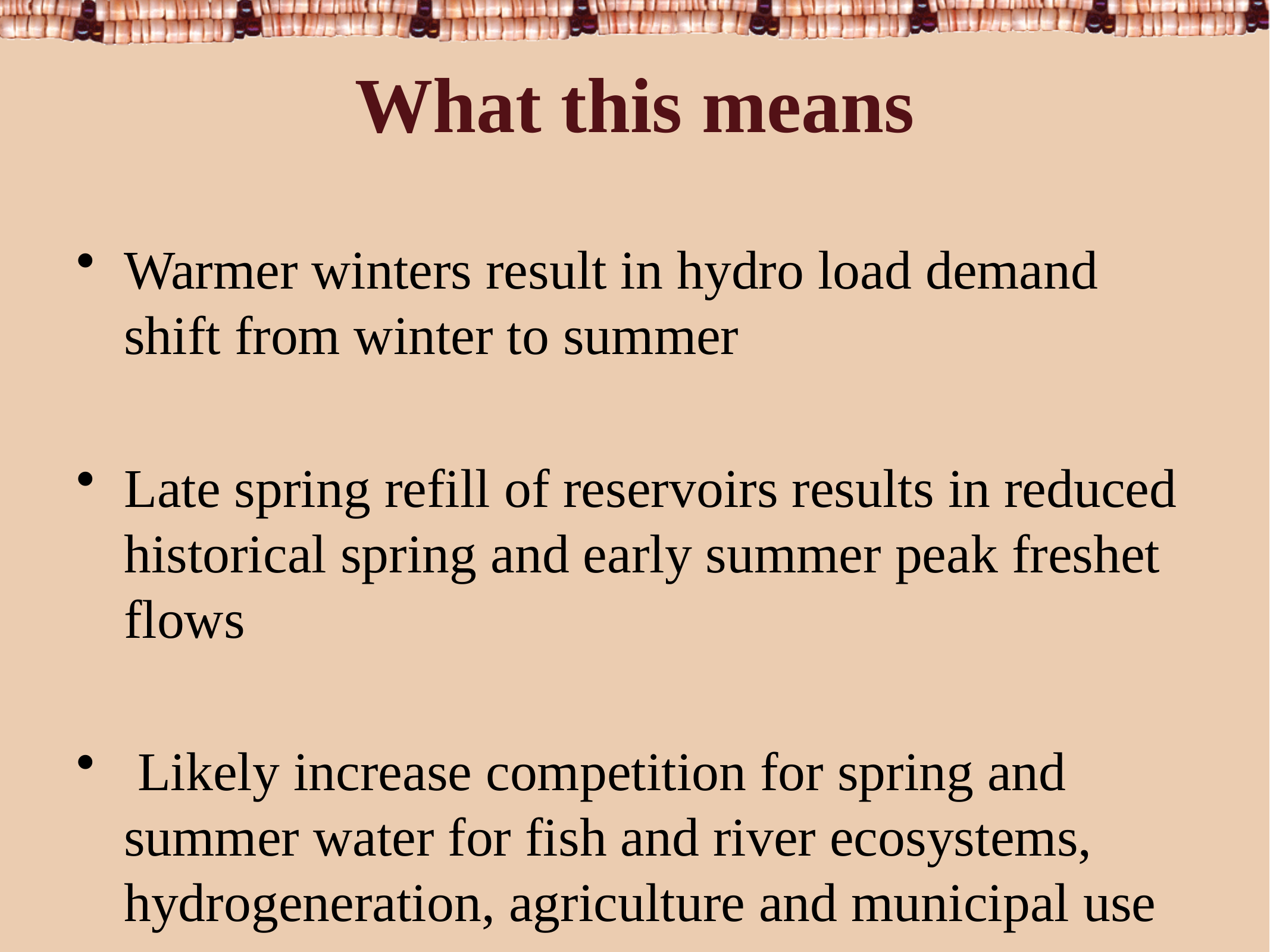

# What this means

Warmer winters result in hydro load demand shift from winter to summer

Late spring refill of reservoirs results in reduced historical spring and early summer peak freshet flows

 Likely increase competition for spring and summer water for fish and river ecosystems, hydrogeneration, agriculture and municipal use